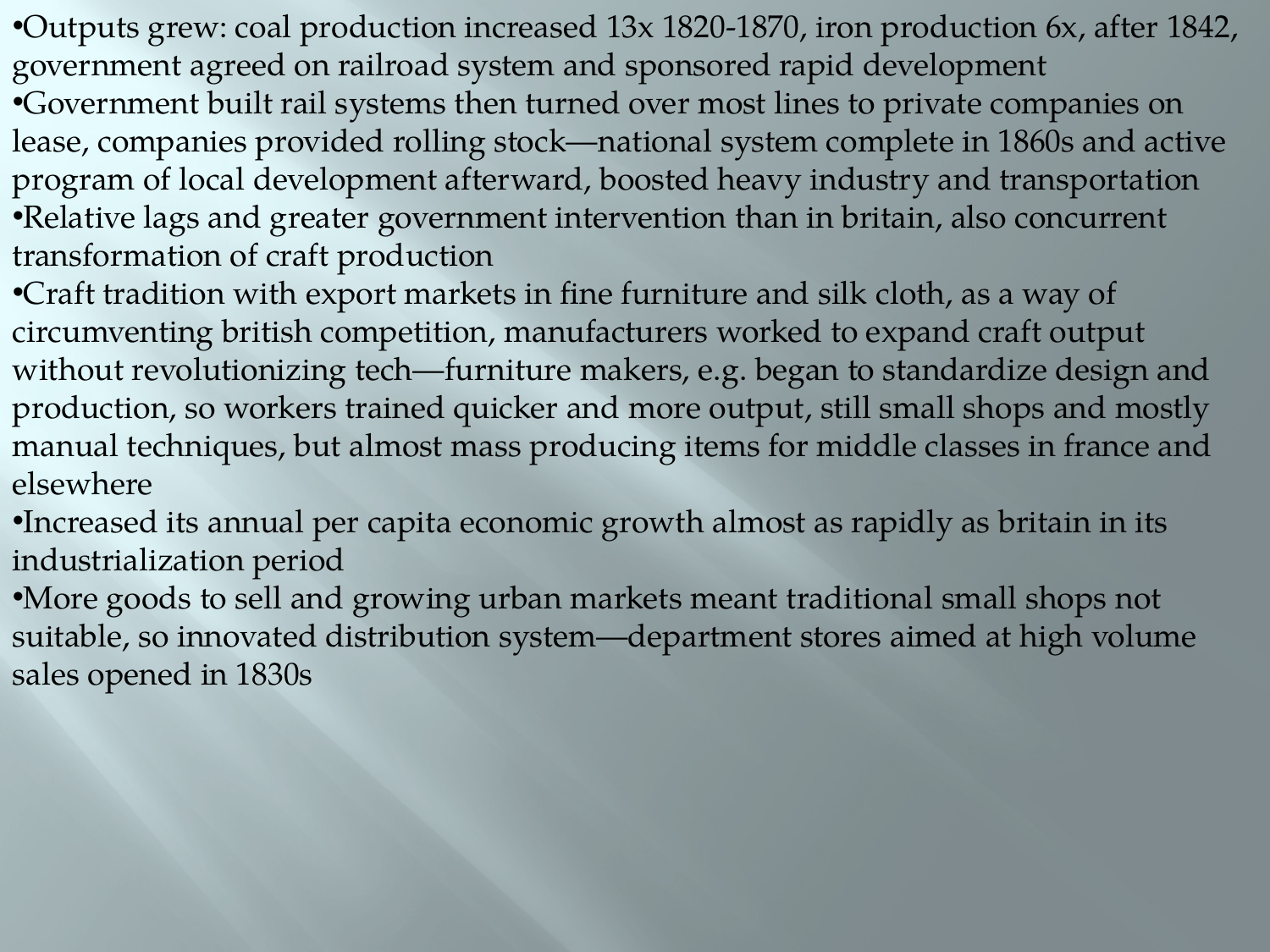

Outputs grew: coal production increased 13x 1820-1870, iron production 6x, after 1842, government agreed on railroad system and sponsored rapid development
Government built rail systems then turned over most lines to private companies on lease, companies provided rolling stock—national system complete in 1860s and active program of local development afterward, boosted heavy industry and transportation
Relative lags and greater government intervention than in britain, also concurrent transformation of craft production
Craft tradition with export markets in fine furniture and silk cloth, as a way of circumventing british competition, manufacturers worked to expand craft output without revolutionizing tech—furniture makers, e.g. began to standardize design and production, so workers trained quicker and more output, still small shops and mostly manual techniques, but almost mass producing items for middle classes in france and elsewhere
Increased its annual per capita economic growth almost as rapidly as britain in its industrialization period
More goods to sell and growing urban markets meant traditional small shops not suitable, so innovated distribution system—department stores aimed at high volume sales opened in 1830s